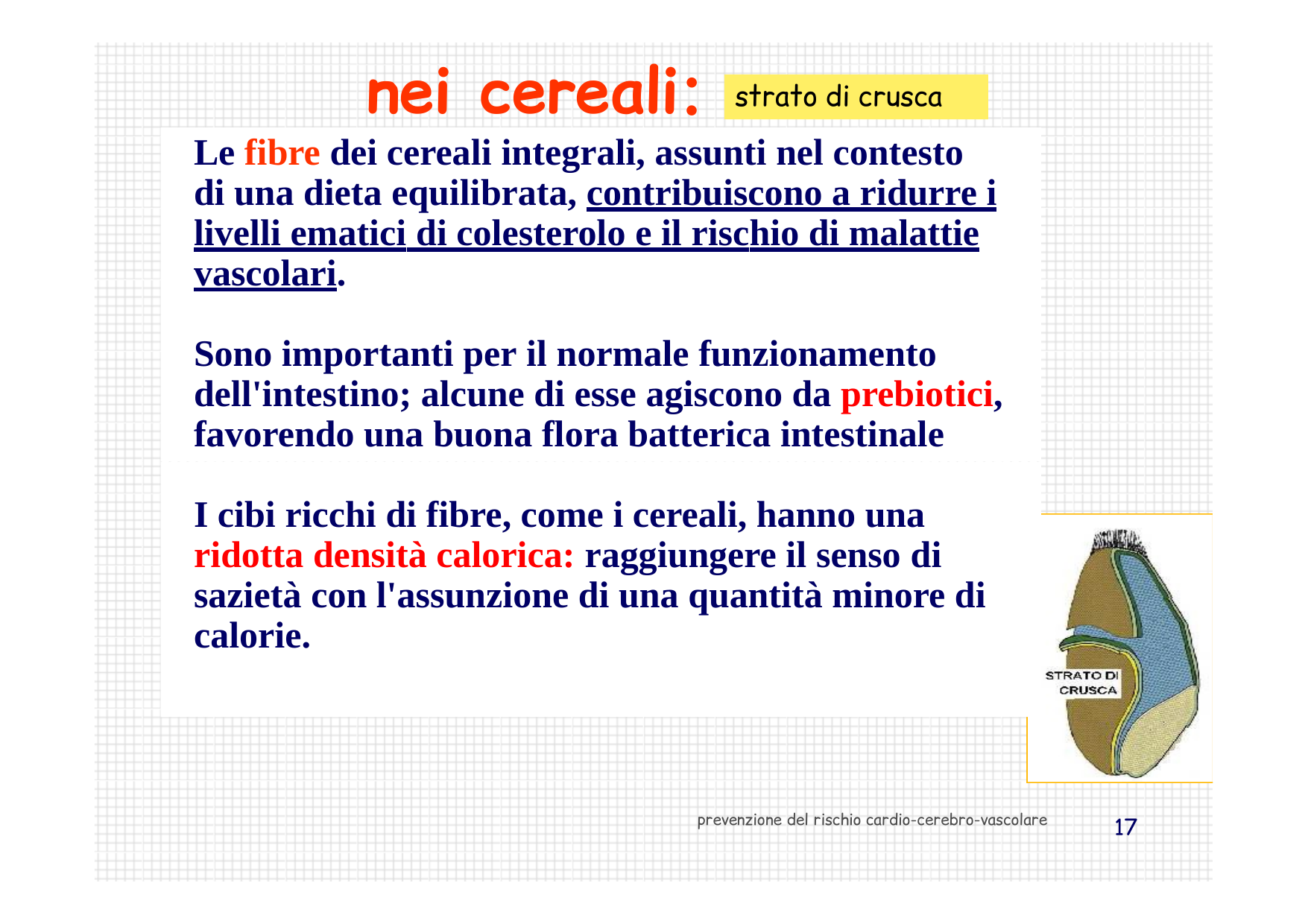

nei	cereali:

strato di crusca

Le fibre dei cereali integrali, assunti nel contesto di una dieta equilibrata, contribuiscono a ridurre i livelli ematici di colesterolo e il rischio di malattie vascolari.

Sono importanti per il normale funzionamento dell'intestino; alcune di esse agiscono da prebiotici, favorendo una buona flora batterica intestinale

I cibi ricchi di fibre, come i cereali, hanno una ridotta densità calorica: raggiungere il senso di sazietà con l'assunzione di una quantità minore di calorie.

prevenzione del rischio cardio-cerebro-vascolare
17